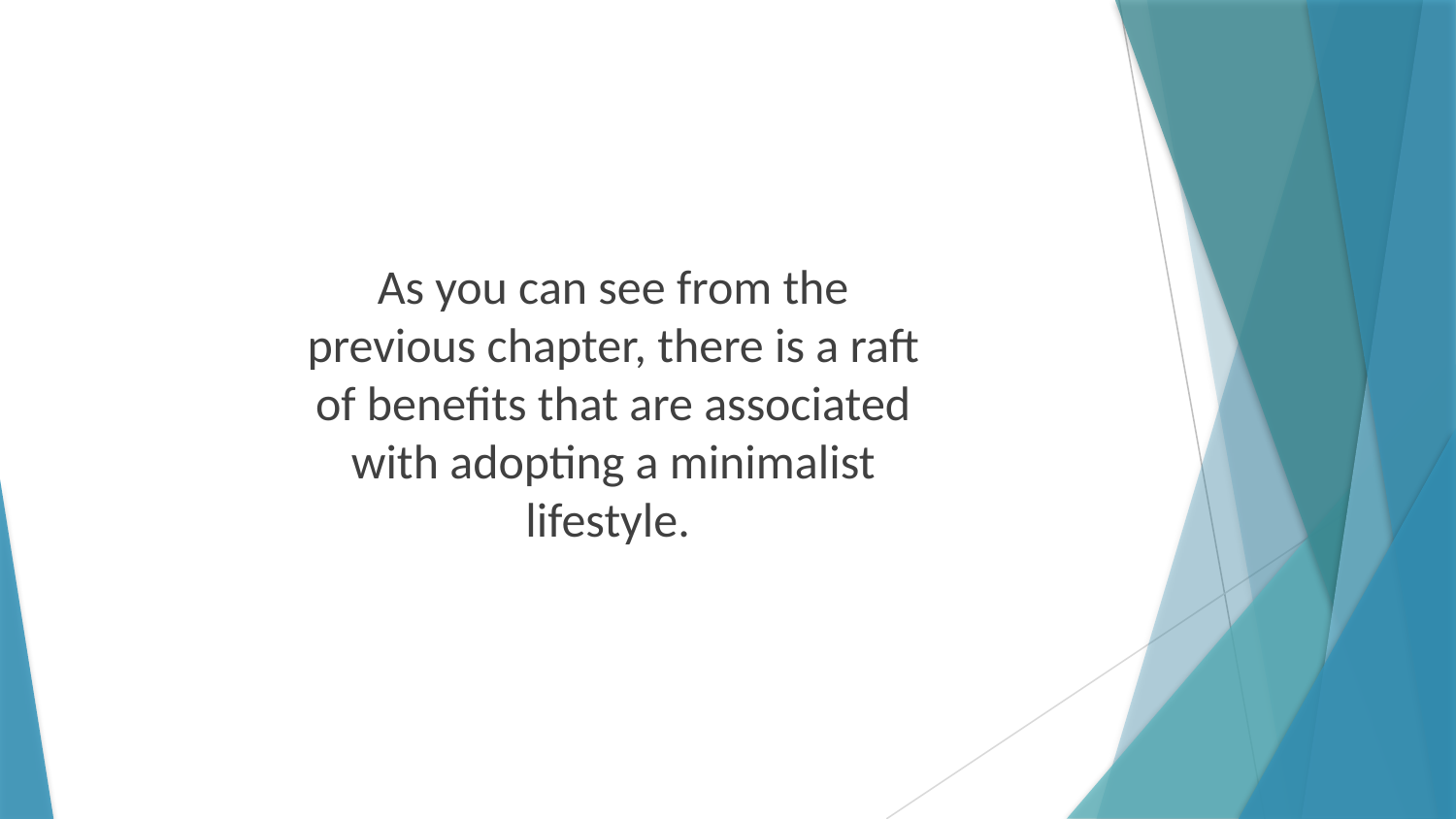

As you can see from the previous chapter, there is a raft of benefits that are associated with adopting a minimalist lifestyle.